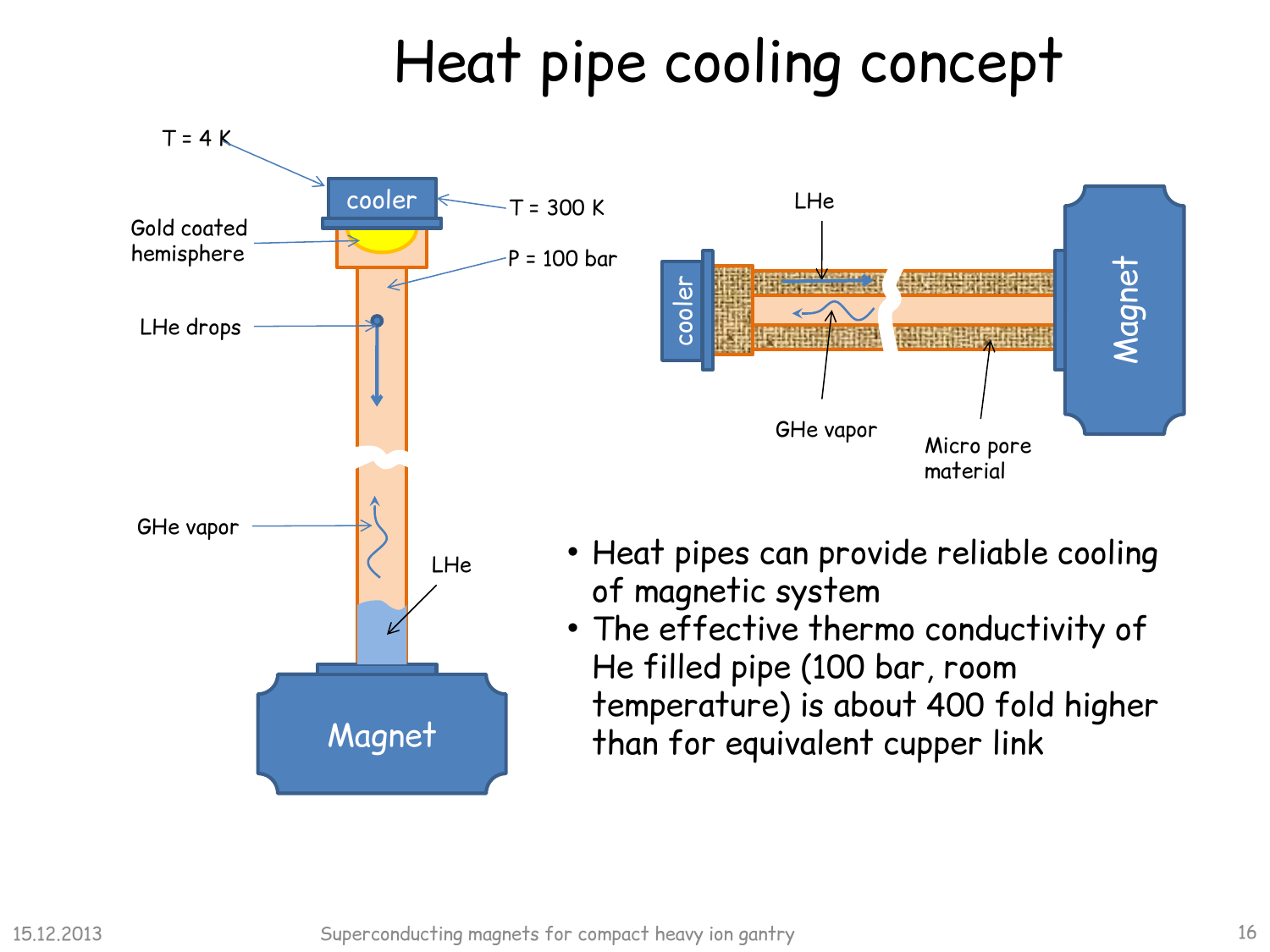

# Heat pipe cooling concept
T = 4 K

cooler
LHe
T = 300 K

P = 100 bar

Gold coated
hemisphere

Magnet

cooler

LHe drops

GHe vapor

Micro pore
material

GHe vapor
Heat pipes can provide reliable cooling of magnetic system
The effective thermo conductivity of He filled pipe (100 bar, room temperature) is about 400 fold higher than for equivalent cupper link
LHe

Magnet
15.12.2013
Superconducting magnets for compact heavy ion gantry
16